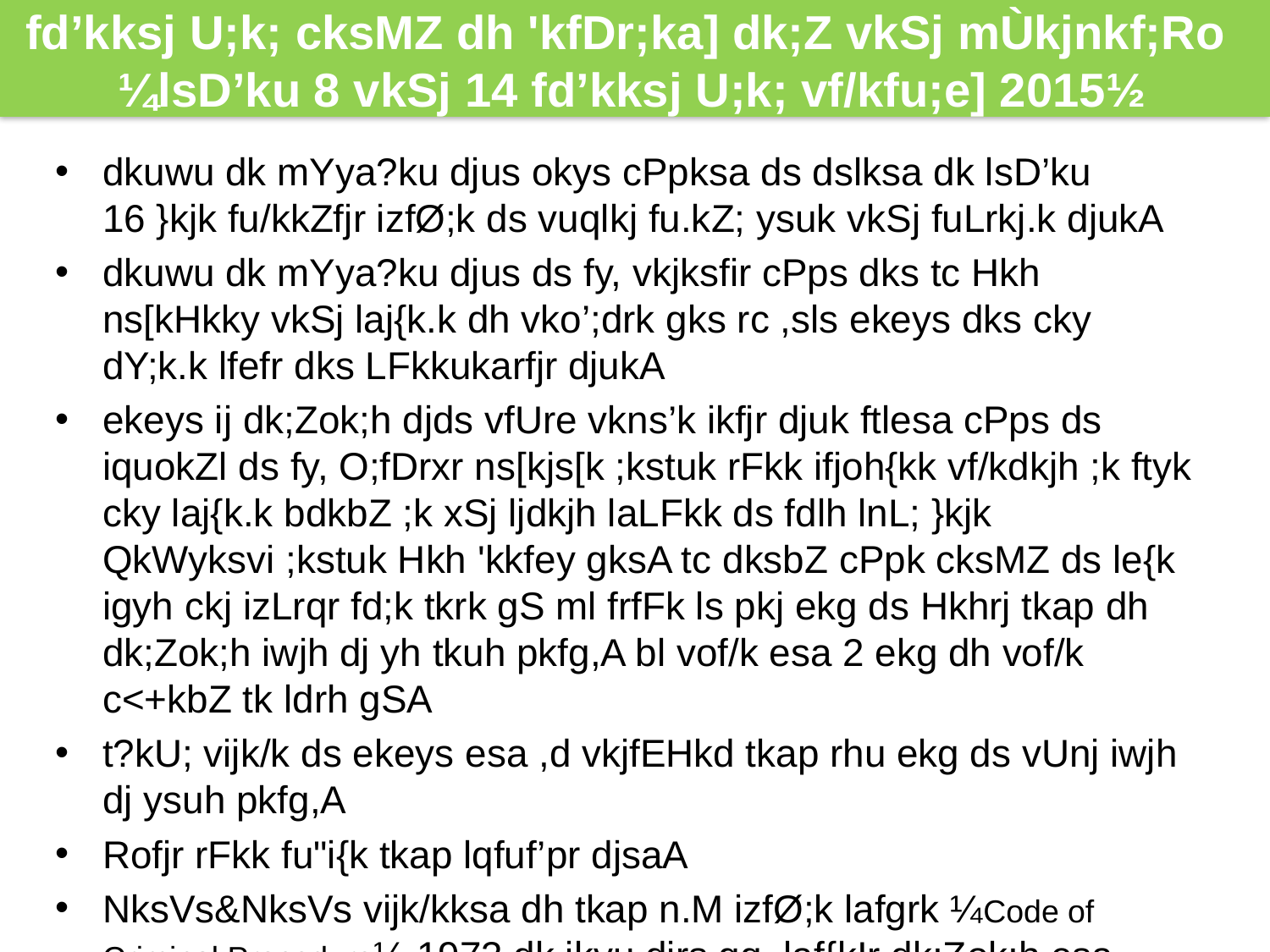

fd’kksj U;k; cksMZ dh 'kfDr;ka] dk;Z vkSj mÙkjnkf;Ro
¼lsD’ku 8 vkSj 14 fd’kksj U;k; vf/kfu;e] 2015½
dkuwu dk mYya?ku djus okys cPpksa ds dslksa dk lsD’ku 16 }kjk fu/kkZfjr izfØ;k ds vuqlkj fu.kZ; ysuk vkSj fuLrkj.k djukA
dkuwu dk mYya?ku djus ds fy, vkjksfir cPps dks tc Hkh ns[kHkky vkSj laj{k.k dh vko’;drk gks rc ,sls ekeys dks cky dY;k.k lfefr dks LFkkukarfjr djukA
ekeys ij dk;Zok;h djds vfUre vkns’k ikfjr djuk ftlesa cPps ds iquokZl ds fy, O;fDrxr ns[kjs[k ;kstuk rFkk ifjoh{kk vf/kdkjh ;k ftyk cky laj{k.k bdkbZ ;k xSj ljdkjh laLFkk ds fdlh lnL; }kjk QkWyksvi ;kstuk Hkh 'kkfey gksA tc dksbZ cPpk cksMZ ds le{k igyh ckj izLrqr fd;k tkrk gS ml frfFk ls pkj ekg ds Hkhrj tkap dh dk;Zok;h iwjh dj yh tkuh pkfg,A bl vof/k esa 2 ekg dh vof/k c<+kbZ tk ldrh gSA
t?kU; vijk/k ds ekeys esa ,d vkjfEHkd tkap rhu ekg ds vUnj iwjh dj ysuh pkfg,A
Rofjr rFkk fu"i{k tkap lqfuf’pr djsaA
NksVs&NksVs vijk/kksa dh tkap n.M izfØ;k lafgrk ¼Code of Criminal Procedure½ 1973 dk ikyu djrs gq, laf{kIr dk;Zok;h esa fuLrkfjr dj nsuk pkfg,A
xaHkhj vijk/kksa dh tkap dk fuLrkj.k dk;Z i)fr dk ikyu djrs gq, t?kU; vijk/kksa dh tkap%